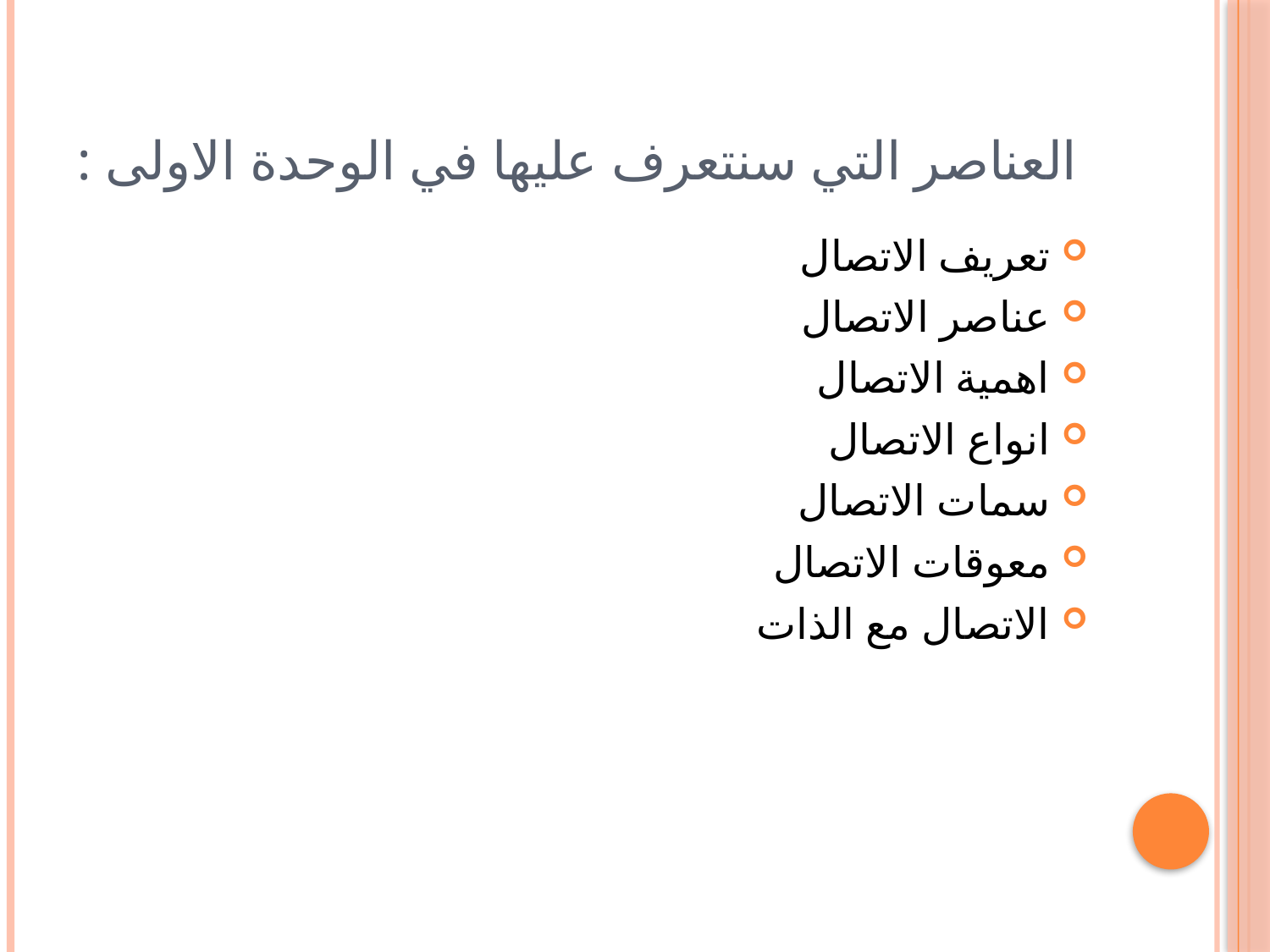

# العناصر التي سنتعرف عليها في الوحدة الاولى :
تعريف الاتصال
عناصر الاتصال
اهمية الاتصال
انواع الاتصال
سمات الاتصال
معوقات الاتصال
الاتصال مع الذات